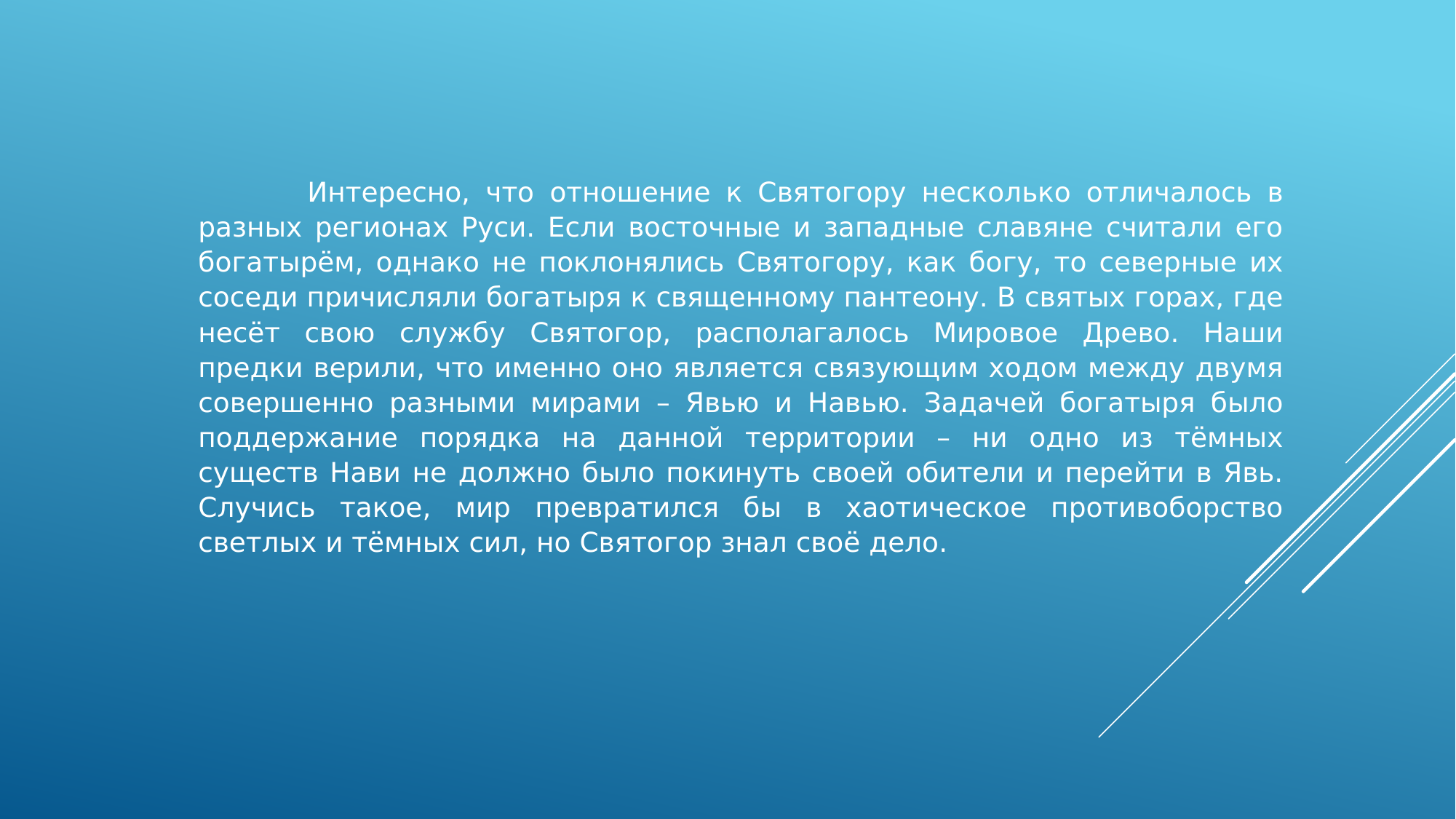

Интересно, что отношение к Святогору несколько отличалось в разных регионах Руси. Если восточные и западные славяне считали его богатырём, однако не поклонялись Святогору, как богу, то северные их соседи причисляли богатыря к священному пантеону. В святых горах, где несёт свою службу Святогор, располагалось Мировое Древо. Наши предки верили, что именно оно является связующим ходом между двумя совершенно разными мирами – Явью и Навью. Задачей богатыря было поддержание порядка на данной территории – ни одно из тёмных существ Нави не должно было покинуть своей обители и перейти в Явь. Случись такое, мир превратился бы в хаотическое противоборство светлых и тёмных сил, но Святогор знал своё дело.